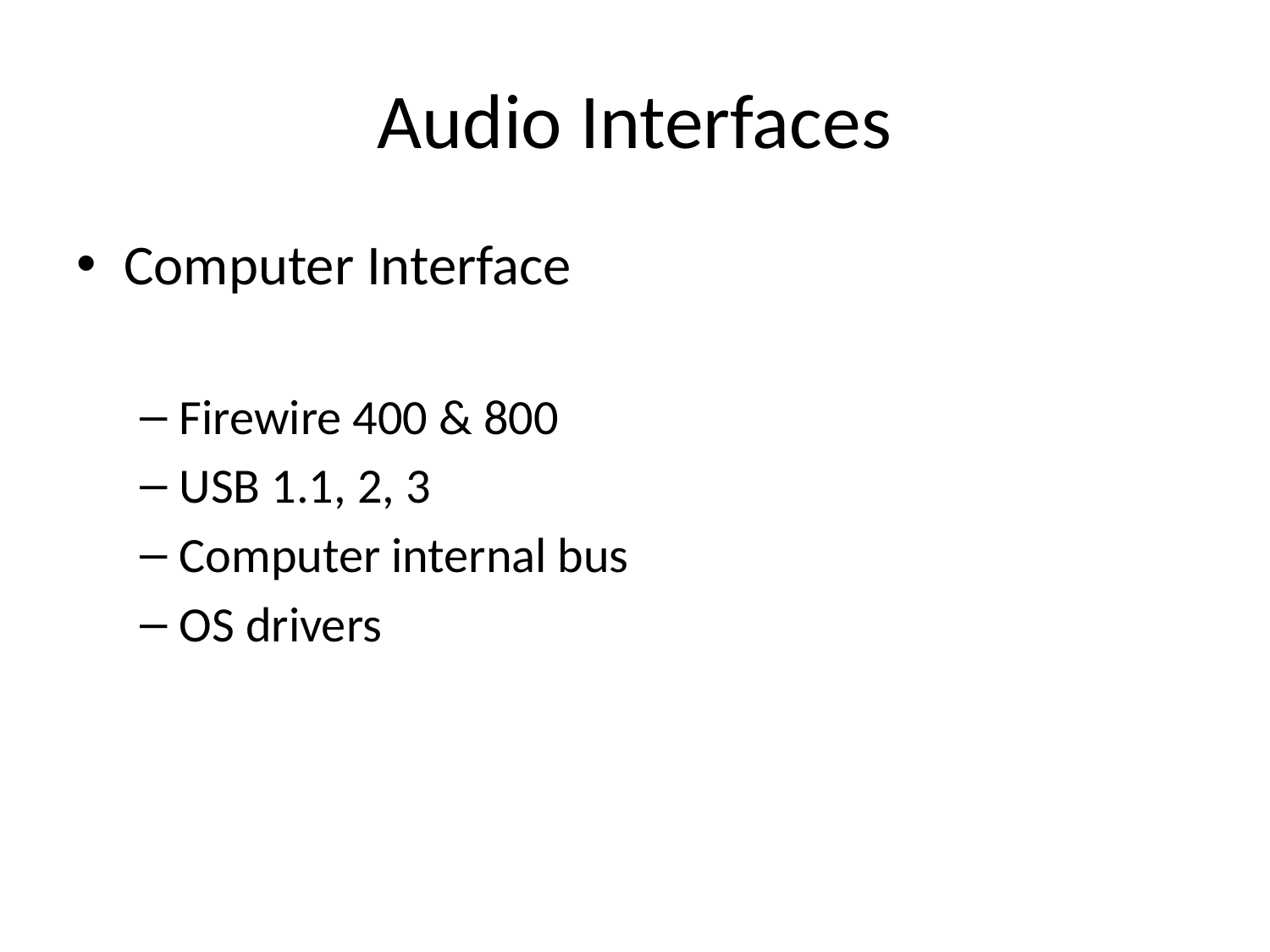

# Audio Interfaces
Computer Interface

Firewire 400 & 800
USB 1.1, 2, 3
Computer internal bus
OS drivers